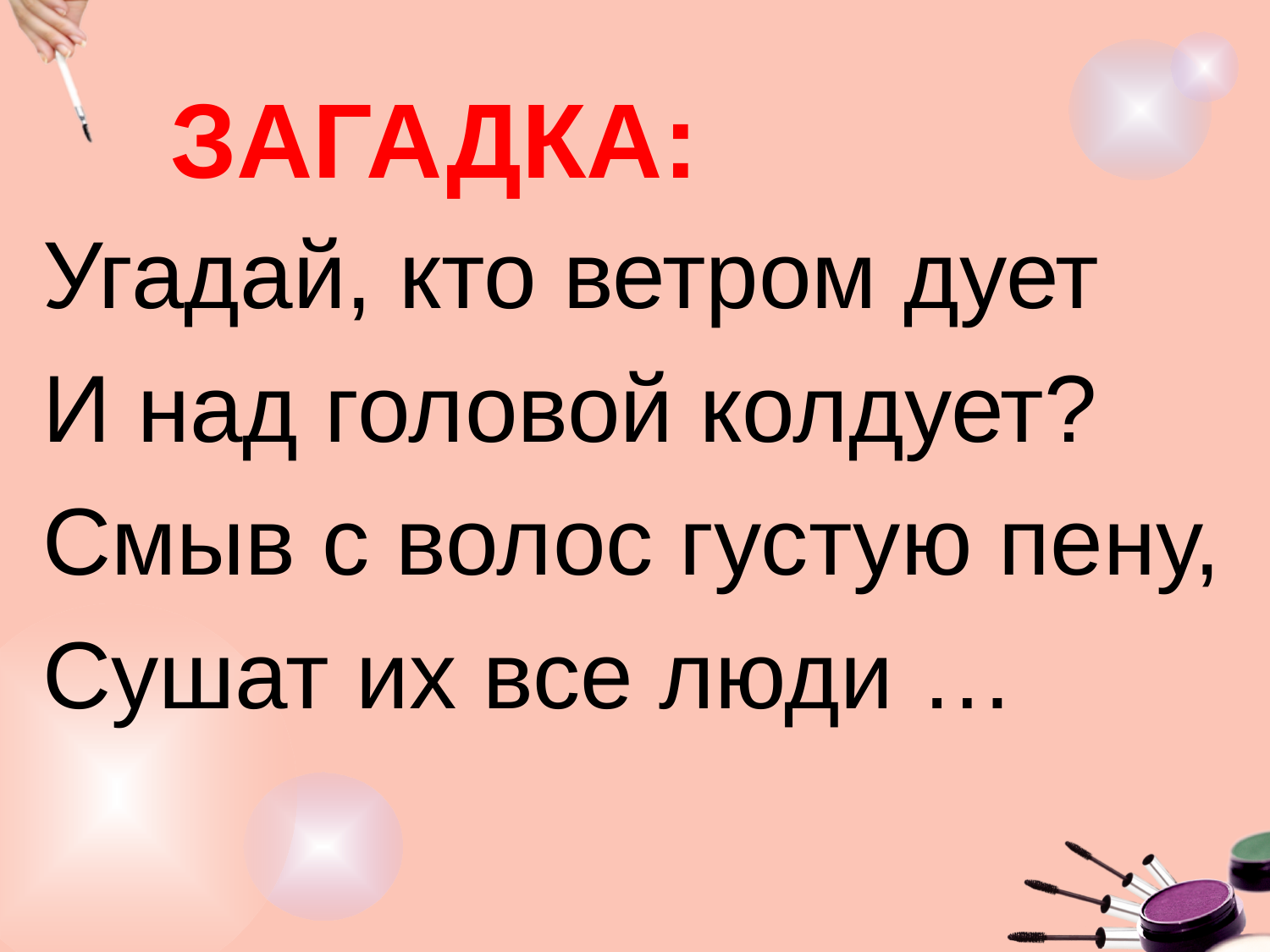

ЗАГАДКА:
Угадай, кто ветром дует
И над головой колдует?
Смыв с волос густую пену,
Сушат их все люди …